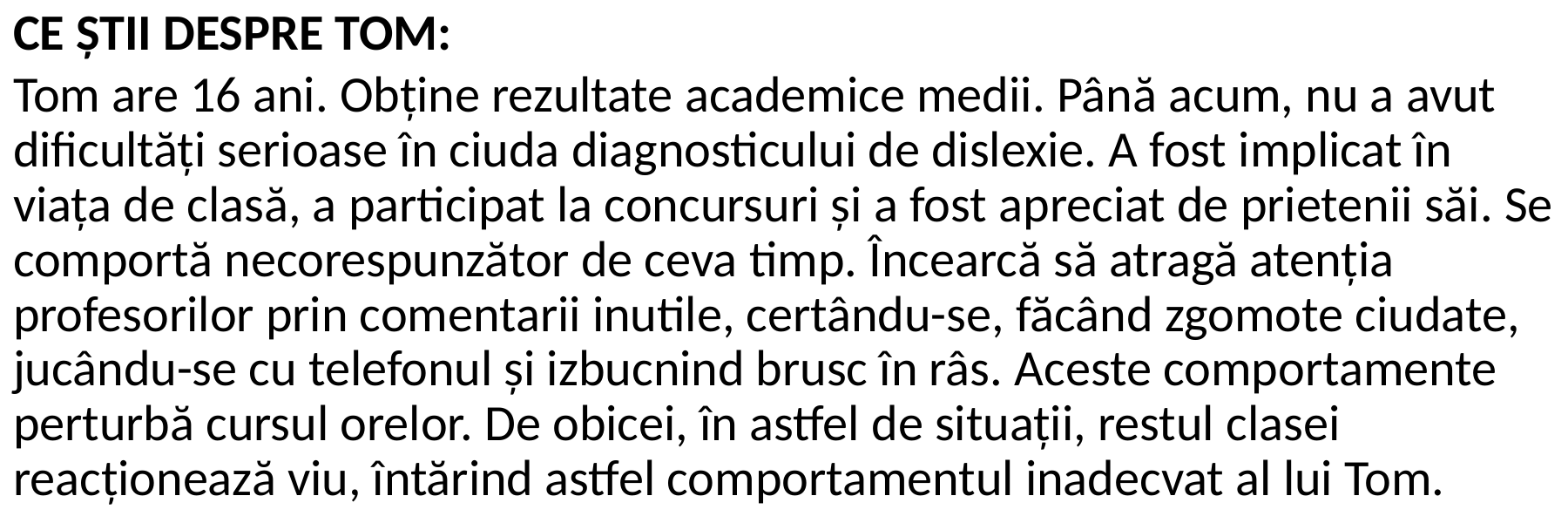

CE ȘTII DESPRE TOM:
Tom are 16 ani. Obține rezultate academice medii. Până acum, nu a avut dificultăți serioase în ciuda diagnosticului de dislexie. A fost implicat în viața de clasă, a participat la concursuri și a fost apreciat de prietenii săi. Se comportă necorespunzător de ceva timp. Încearcă să atragă atenția profesorilor prin comentarii inutile, certându-se, făcând zgomote ciudate, jucându-se cu telefonul și izbucnind brusc în râs. Aceste comportamente perturbă cursul orelor. De obicei, în astfel de situații, restul clasei reacționează viu, întărind astfel comportamentul inadecvat al lui Tom.